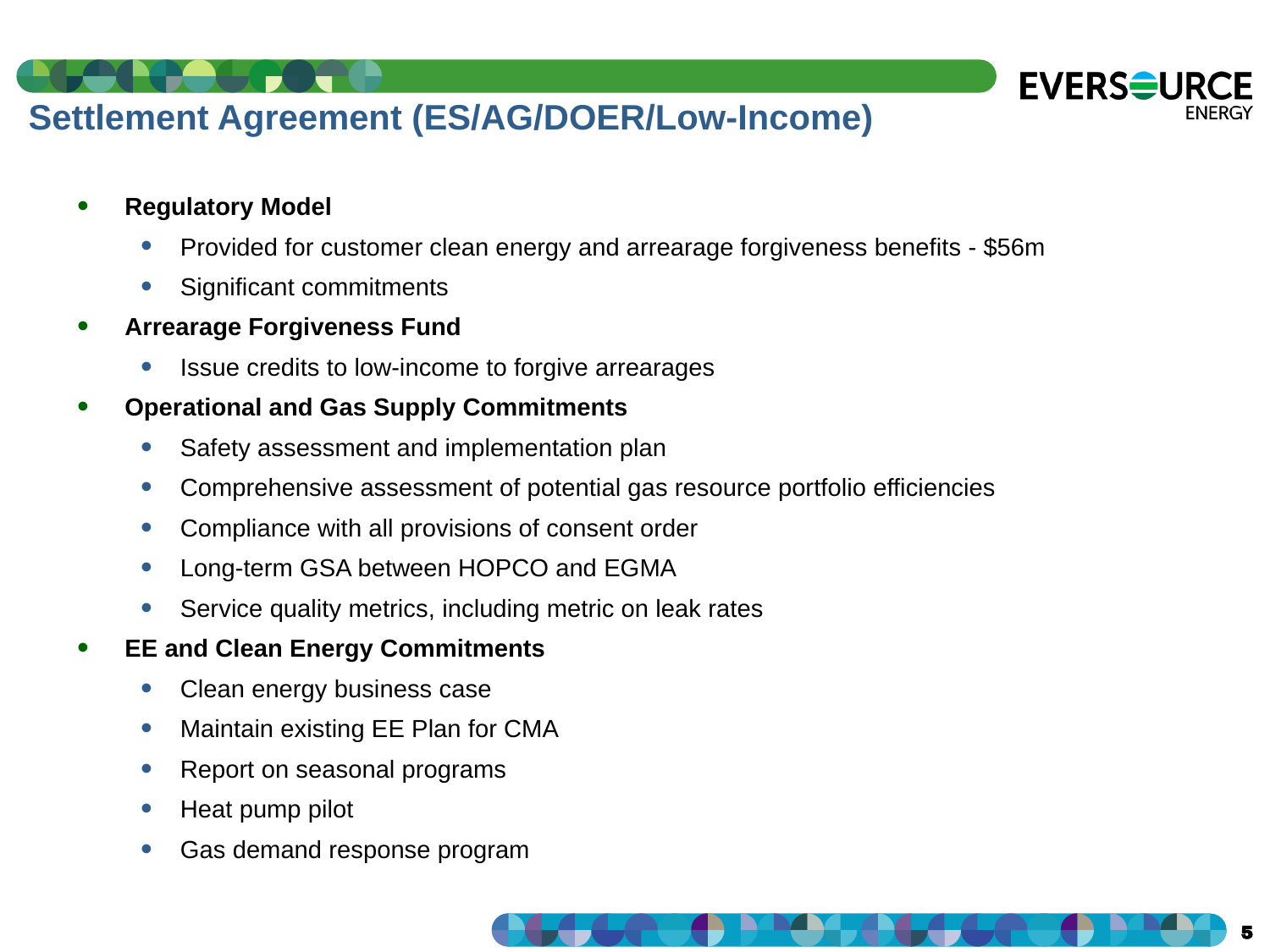

# Settlement Agreement (ES/AG/DOER/Low-Income)
Regulatory Model
Provided for customer clean energy and arrearage forgiveness benefits - $56m
Significant commitments
Arrearage Forgiveness Fund
Issue credits to low-income to forgive arrearages
Operational and Gas Supply Commitments
Safety assessment and implementation plan
Comprehensive assessment of potential gas resource portfolio efficiencies
Compliance with all provisions of consent order
Long-term GSA between HOPCO and EGMA
Service quality metrics, including metric on leak rates
EE and Clean Energy Commitments
Clean energy business case
Maintain existing EE Plan for CMA
Report on seasonal programs
Heat pump pilot
Gas demand response program

5